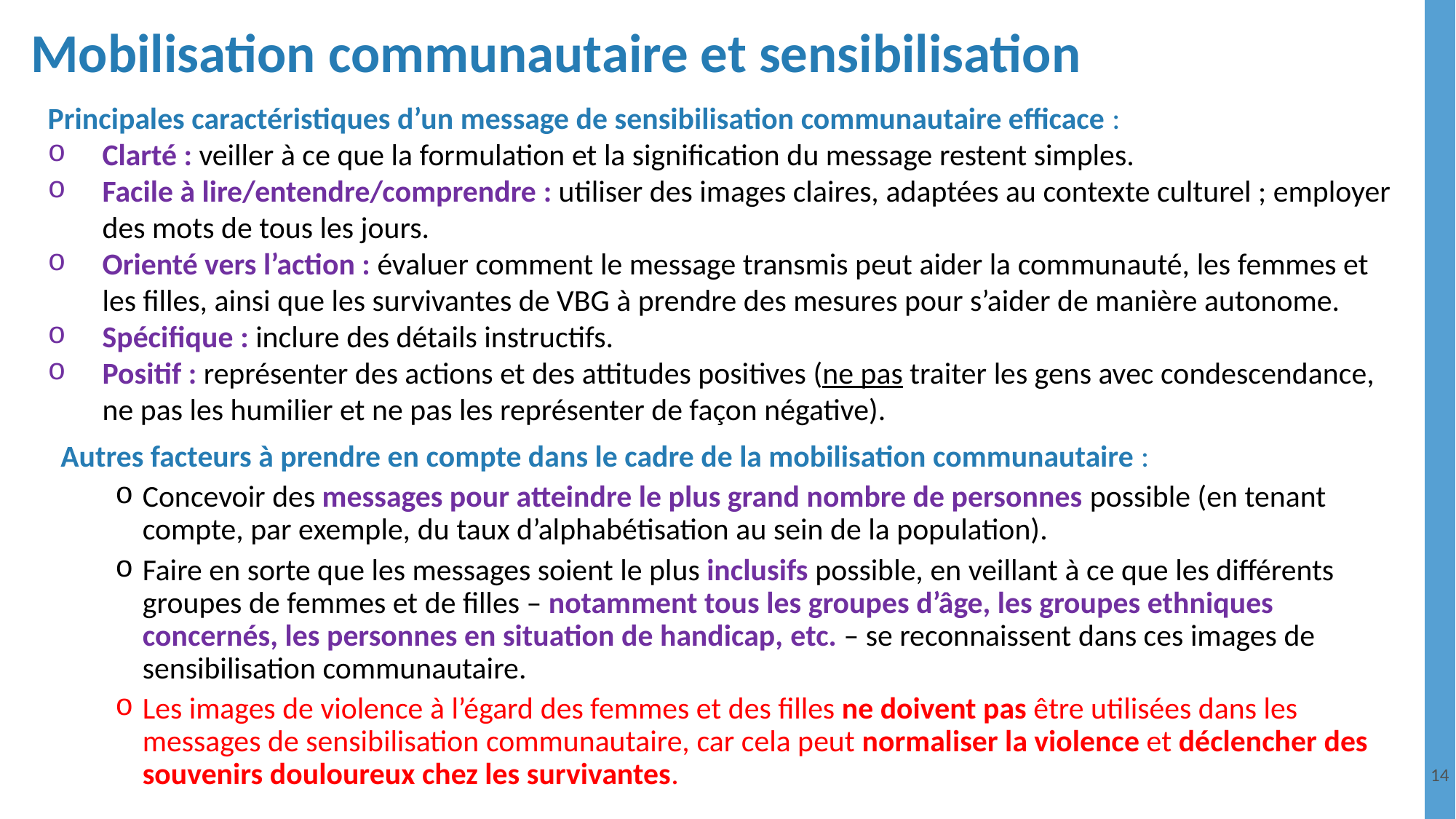

# Mobilisation communautaire et sensibilisation
Principales caractéristiques d’un message de sensibilisation communautaire efficace :
Clarté : veiller à ce que la formulation et la signification du message restent simples.
Facile à lire/entendre/comprendre : utiliser des images claires, adaptées au contexte culturel ; employer des mots de tous les jours.
Orienté vers l’action : évaluer comment le message transmis peut aider la communauté, les femmes et les filles, ainsi que les survivantes de VBG à prendre des mesures pour s’aider de manière autonome.
Spécifique : inclure des détails instructifs.
Positif : représenter des actions et des attitudes positives (ne pas traiter les gens avec condescendance, ne pas les humilier et ne pas les représenter de façon négative).
Autres facteurs à prendre en compte dans le cadre de la mobilisation communautaire :
Concevoir des messages pour atteindre le plus grand nombre de personnes possible (en tenant compte, par exemple, du taux d’alphabétisation au sein de la population).
Faire en sorte que les messages soient le plus inclusifs possible, en veillant à ce que les différents groupes de femmes et de filles – notamment tous les groupes d’âge, les groupes ethniques concernés, les personnes en situation de handicap, etc. – se reconnaissent dans ces images de sensibilisation communautaire.
Les images de violence à l’égard des femmes et des filles ne doivent pas être utilisées dans les messages de sensibilisation communautaire, car cela peut normaliser la violence et déclencher des souvenirs douloureux chez les survivantes.
14